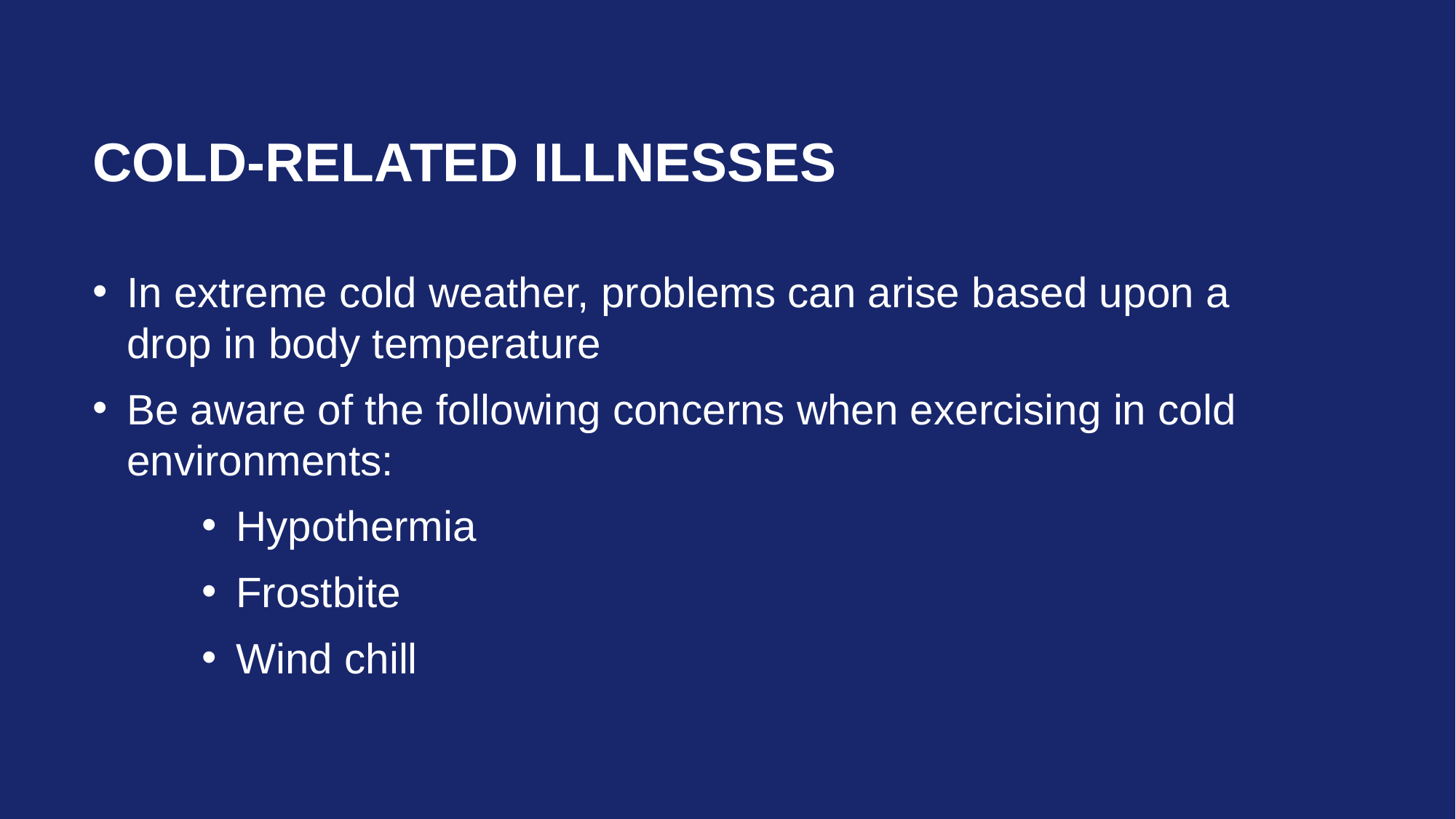

# Cold-related illnesses
In extreme cold weather, problems can arise based upon a drop in body temperature
Be aware of the following concerns when exercising in cold environments:
Hypothermia
Frostbite
Wind chill